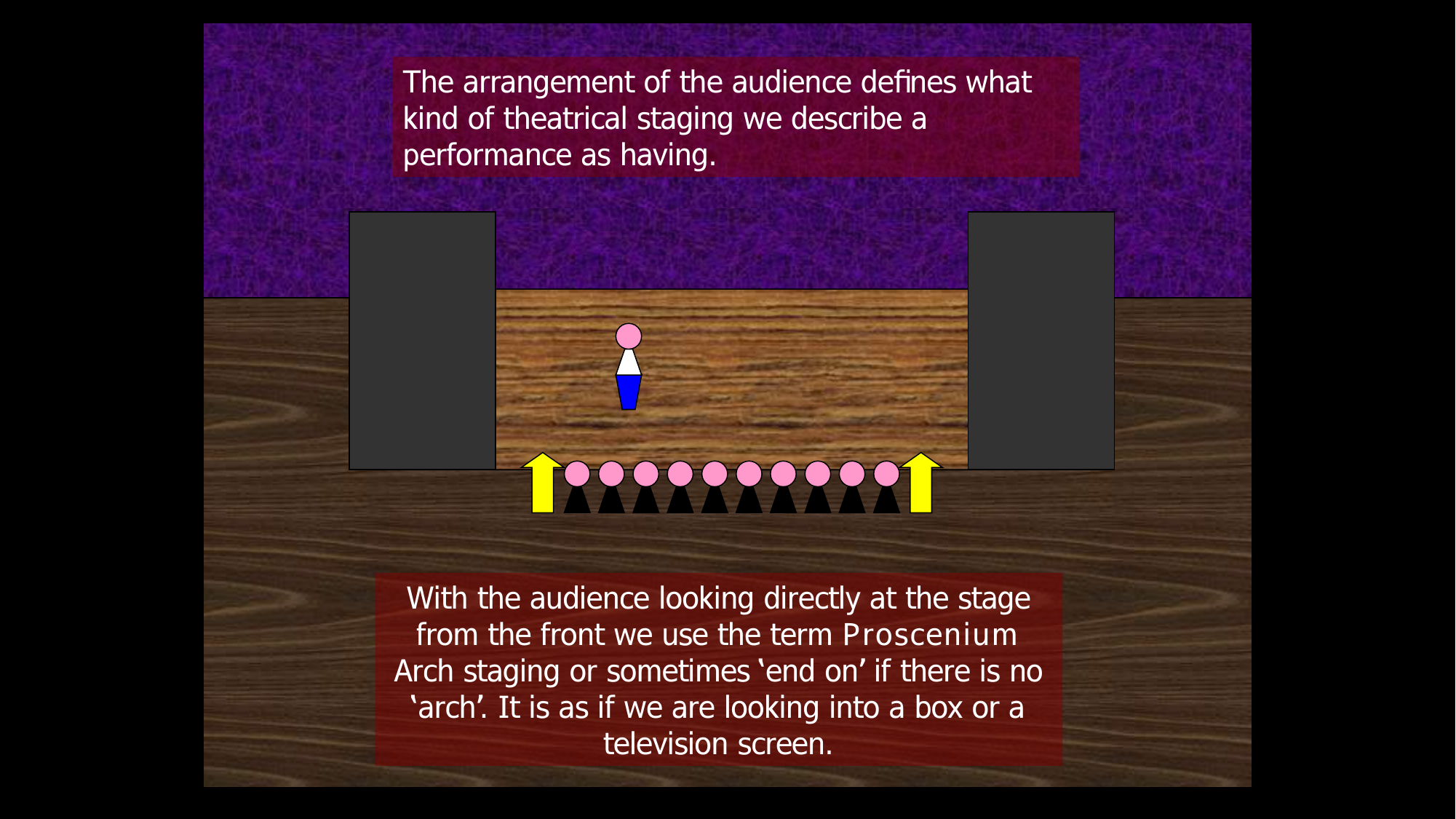

The arrangement of the audience defines what kind of theatrical staging we describe a performance as having.

With the audience looking directly at the stage from the front we use the term Proscenium Arch staging or sometimes ‘end on’ if there is no ‘arch’. It is as if we are looking into a box or a television screen.